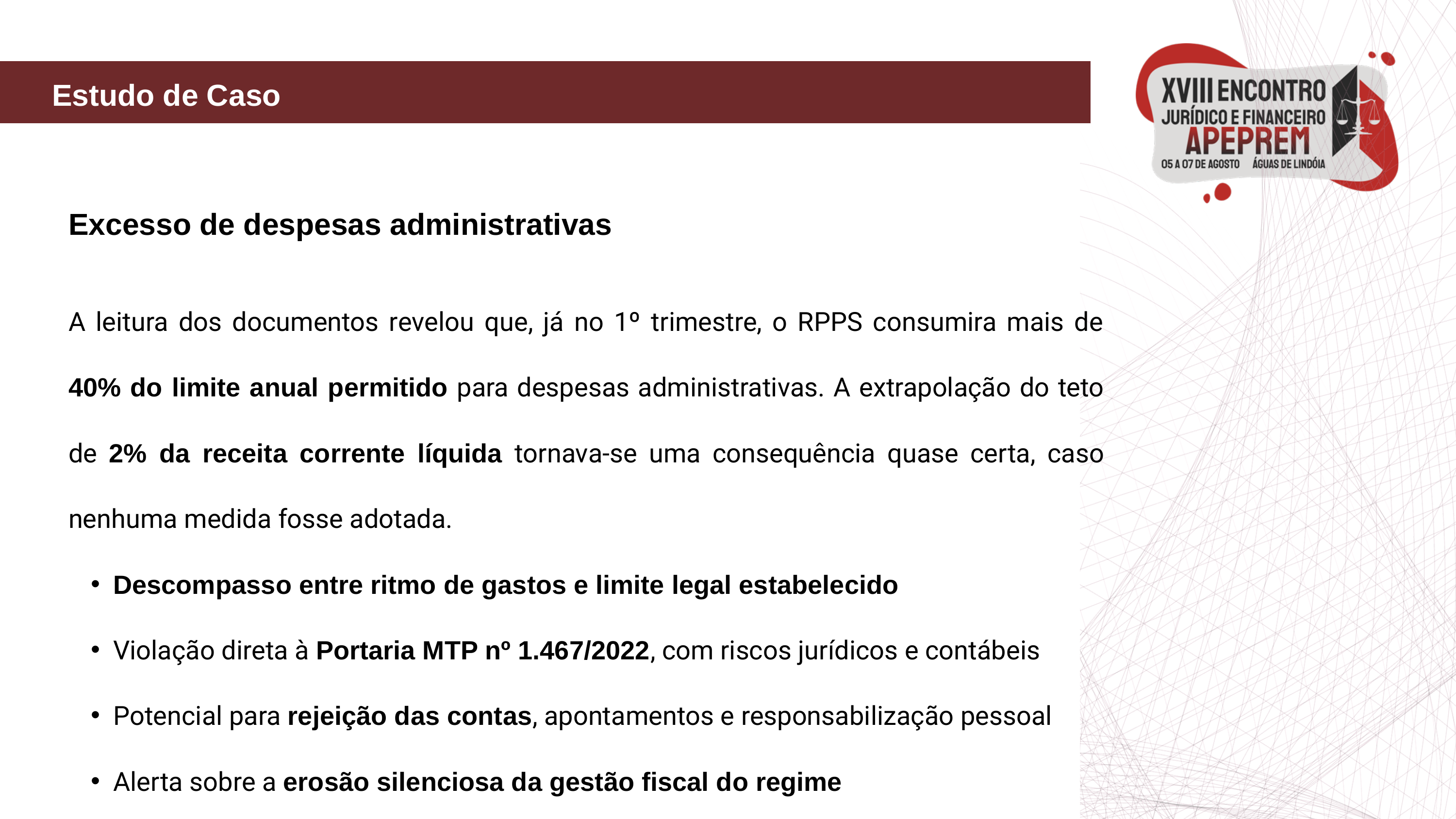

Estudo de Caso
Excesso de despesas administrativas
A leitura dos documentos revelou que, já no 1º trimestre, o RPPS consumira mais de 40% do limite anual permitido para despesas administrativas. A extrapolação do teto de 2% da receita corrente líquida tornava-se uma consequência quase certa, caso nenhuma medida fosse adotada.
Descompasso entre ritmo de gastos e limite legal estabelecido
Violação direta à Portaria MTP nº 1.467/2022, com riscos jurídicos e contábeis
Potencial para rejeição das contas, apontamentos e responsabilização pessoal
Alerta sobre a erosão silenciosa da gestão fiscal do regime